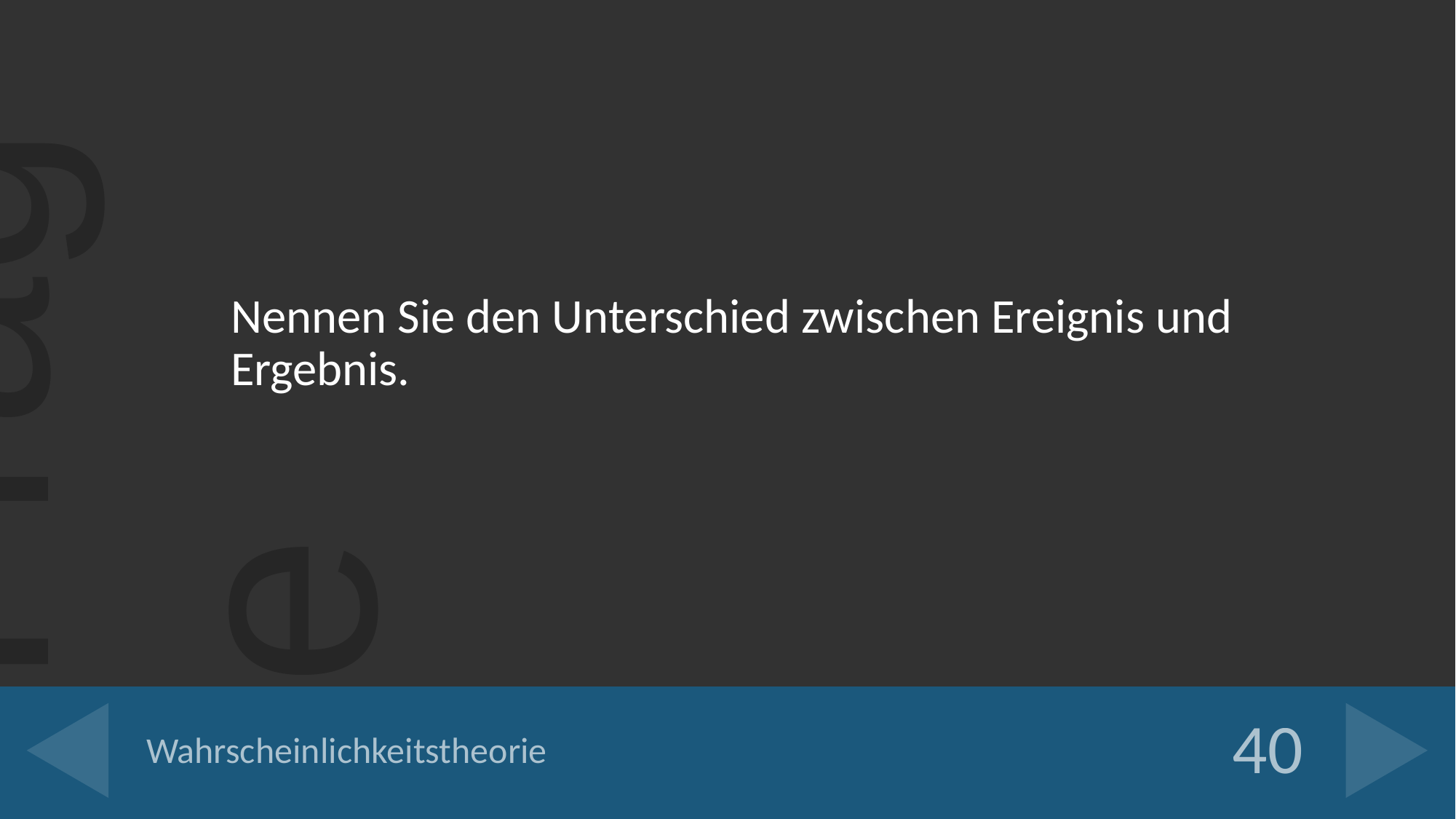

Nennen Sie den Unterschied zwischen Ereignis und Ergebnis.
# Wahrscheinlichkeitstheorie
40